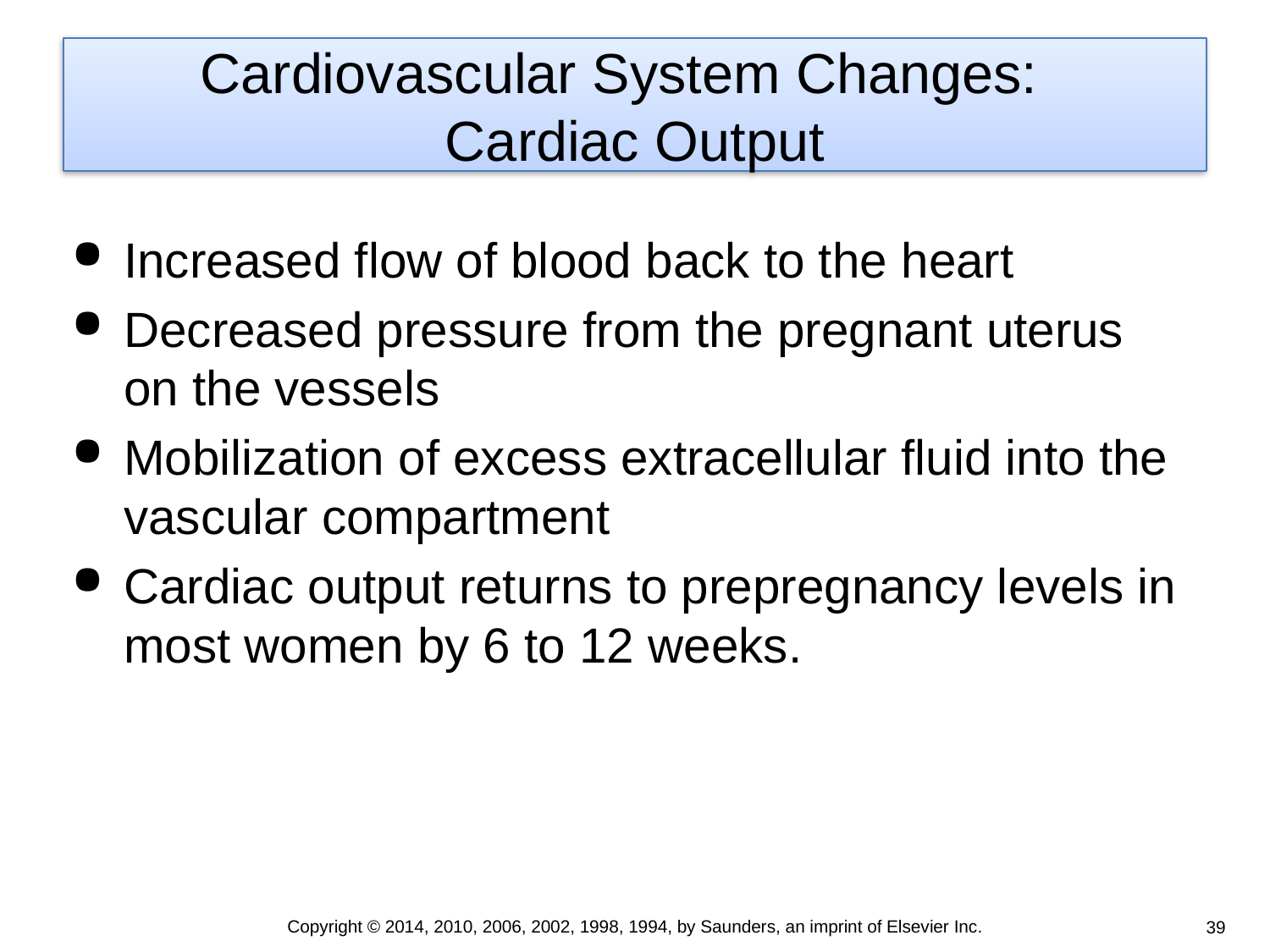

# Cardiovascular System Changes: Cardiac Output
Increased flow of blood back to the heart
Decreased pressure from the pregnant uterus on the vessels
Mobilization of excess extracellular fluid into the vascular compartment
Cardiac output returns to prepregnancy levels in most women by 6 to 12 weeks.
Copyright © 2014, 2010, 2006, 2002, 1998, 1994, by Saunders, an imprint of Elsevier Inc.
39